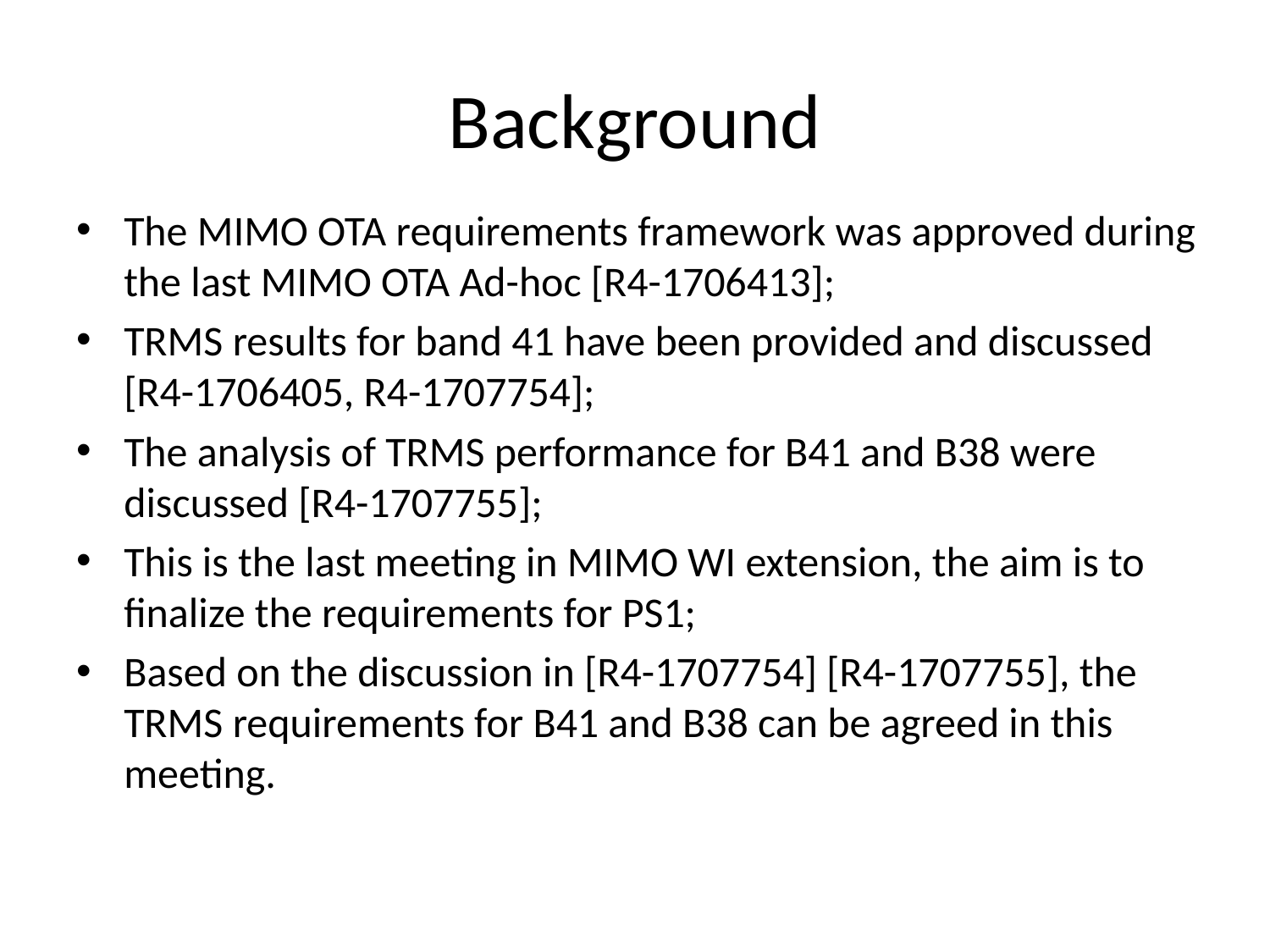

# Background
The MIMO OTA requirements framework was approved during the last MIMO OTA Ad-hoc [R4-1706413];
TRMS results for band 41 have been provided and discussed [R4-1706405, R4-1707754];
The analysis of TRMS performance for B41 and B38 were discussed [R4-1707755];
This is the last meeting in MIMO WI extension, the aim is to finalize the requirements for PS1;
Based on the discussion in [R4-1707754] [R4-1707755], the TRMS requirements for B41 and B38 can be agreed in this meeting.